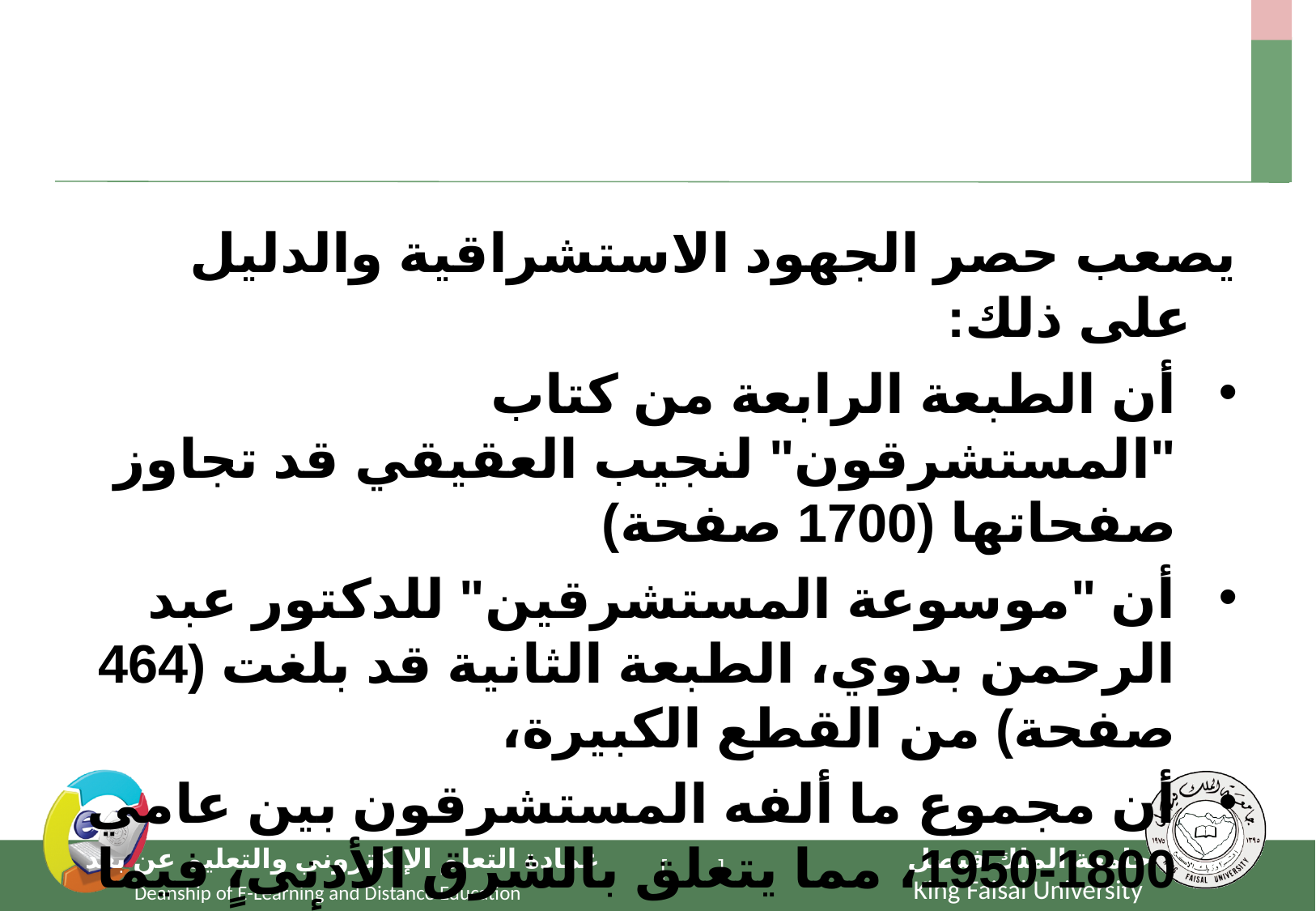

#
يصعب حصر الجهود الاستشراقية والدليل على ذلك:
أن الطبعة الرابعة من كتاب "المستشرقون" لنجيب العقيقي قد تجاوز صفحاتها (1700 صفحة)
أن "موسوعة المستشرقين" للدكتور عبد الرحمن بدوي، الطبعة الثانية قد بلغت (464 صفحة) من القطع الكبيرة،
أن مجموع ما ألفه المستشرقون بين عامي 1800-1950، مما يتعلق بالشرق الأدنى، فيما يذكره إدوارد سعيد، يتجاوز ستين ألفاً من المجلدات